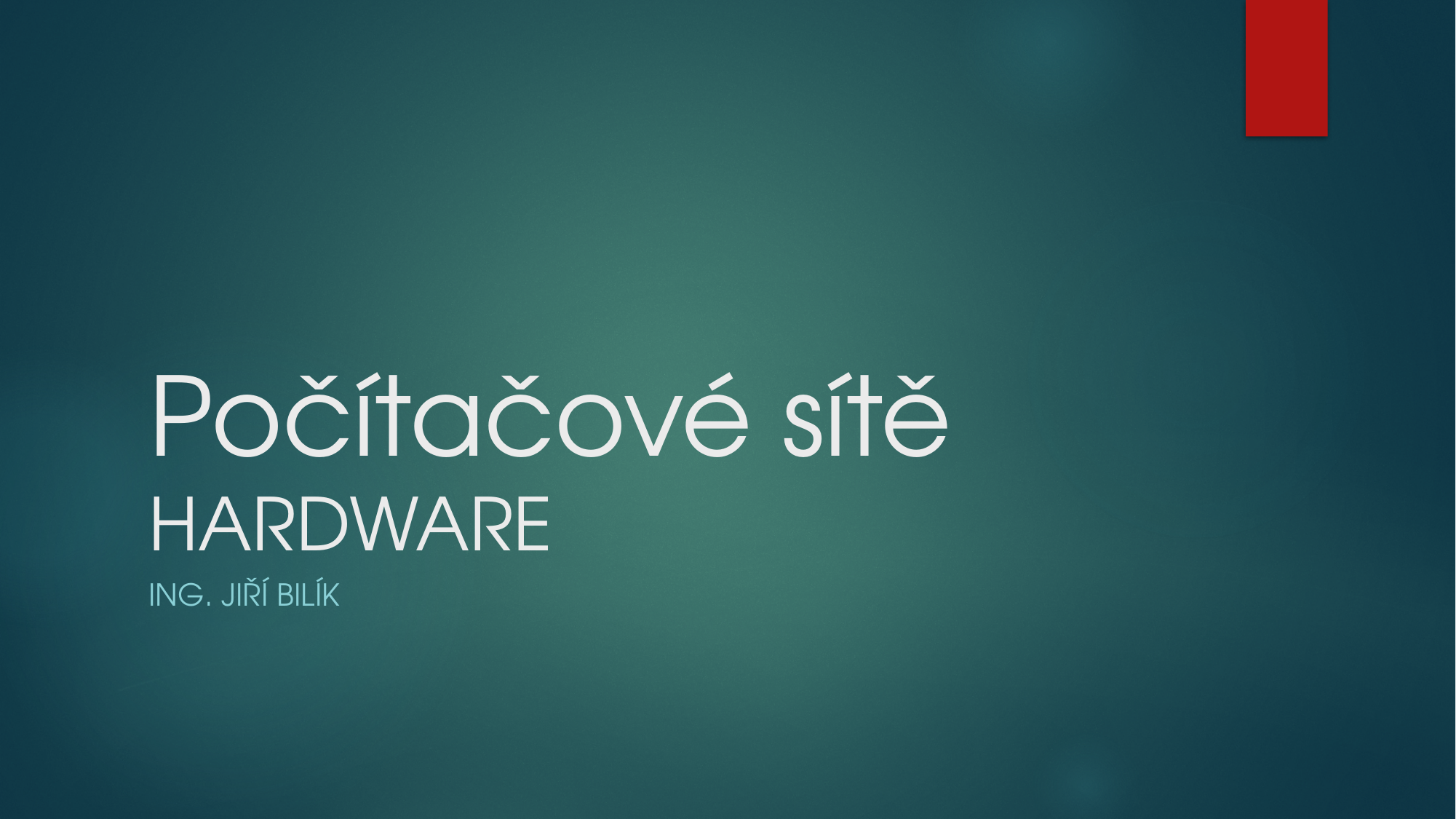

# Počítačové sítě HARDWARE
Ing. Jiří Bilík